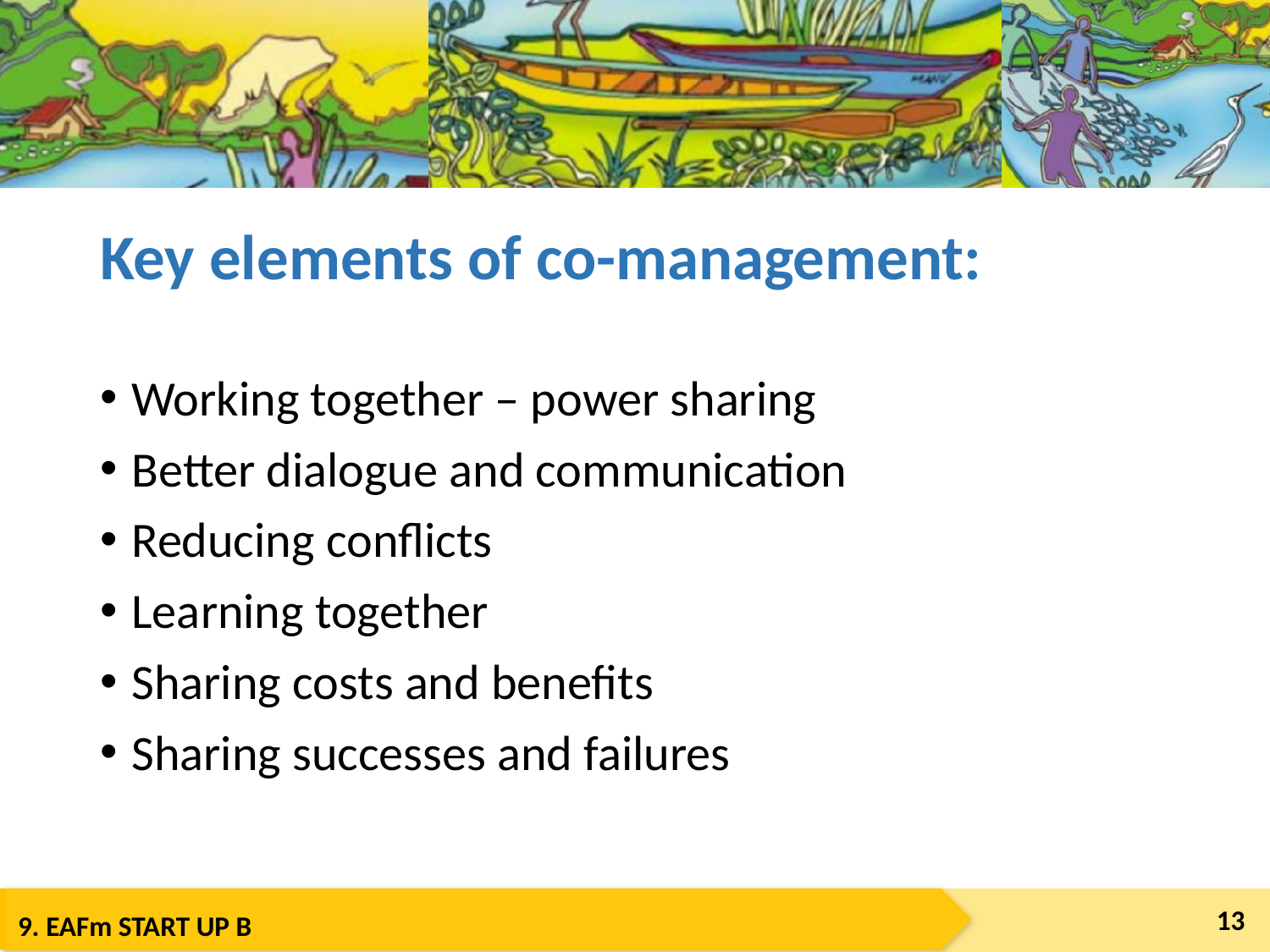

# Key elements of co-management:
Working together – power sharing
Better dialogue and communication
Reducing conflicts
Learning together
Sharing costs and benefits
Sharing successes and failures
13